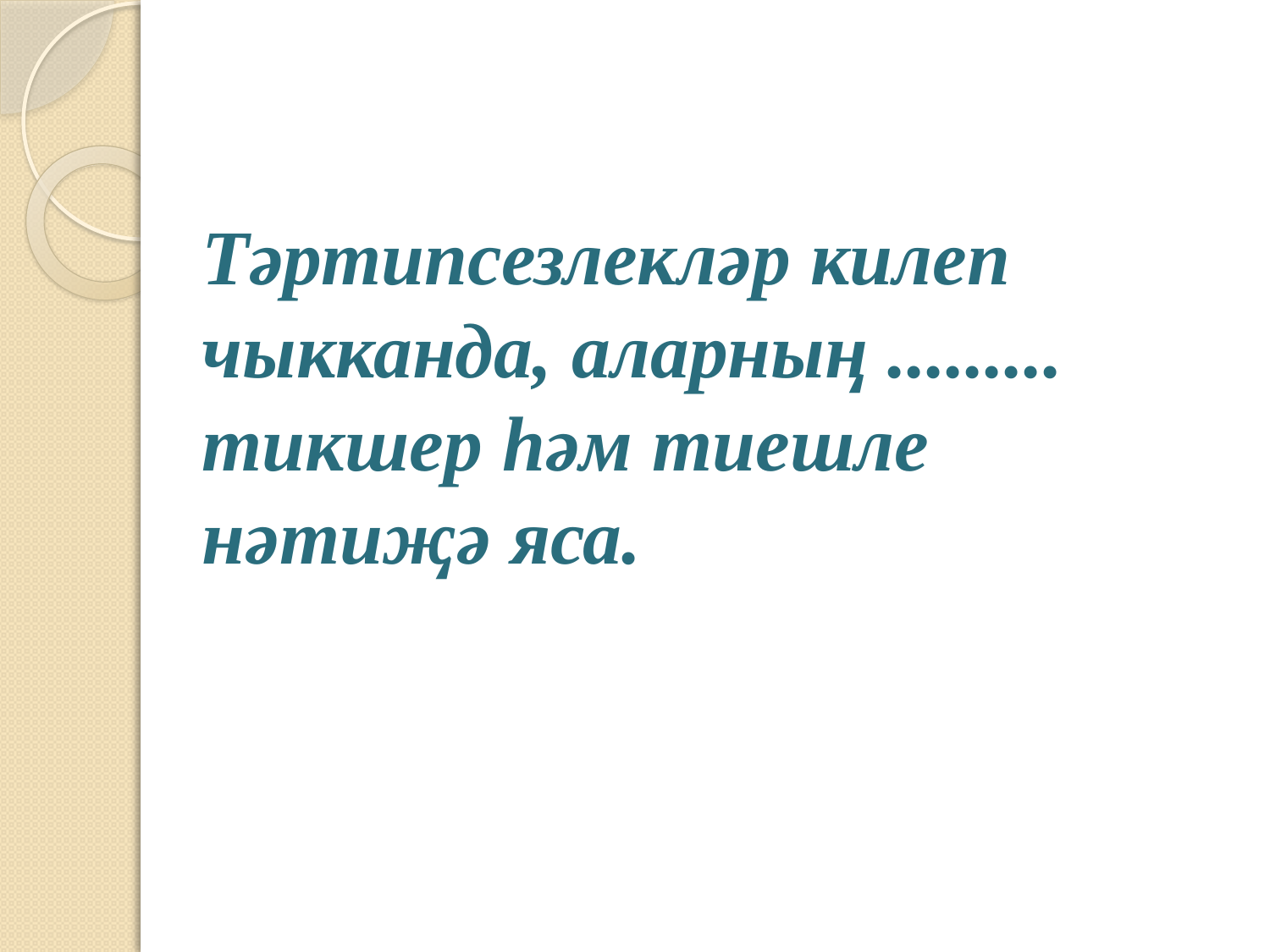

#
  Тәртипсезлекләр килеп чыкканда, аларның ......... тикшер һәм тиешле нәтиҗә яса.